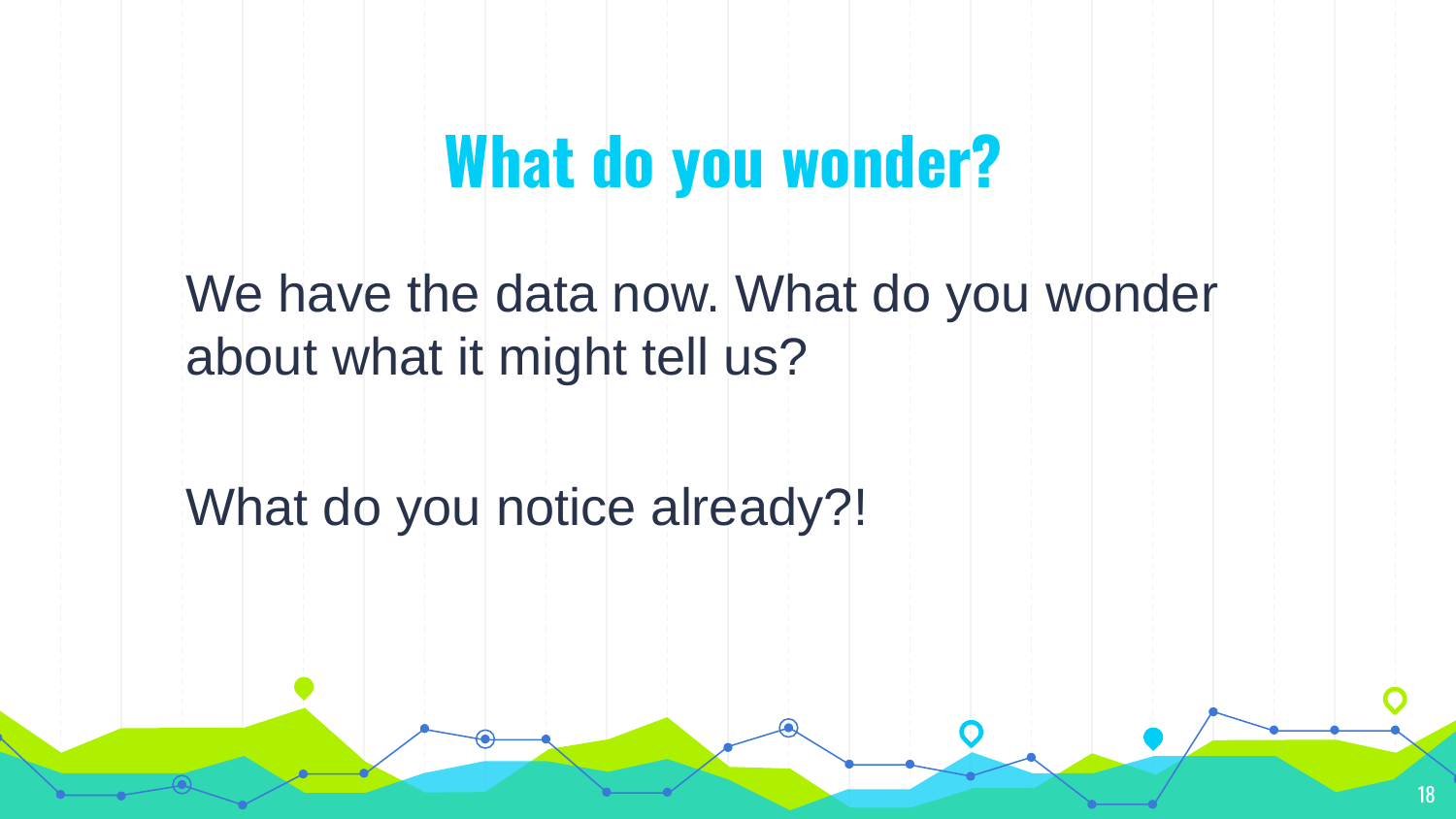

# What do you wonder?
We have the data now. What do you wonder about what it might tell us?

What do you notice already?!
18